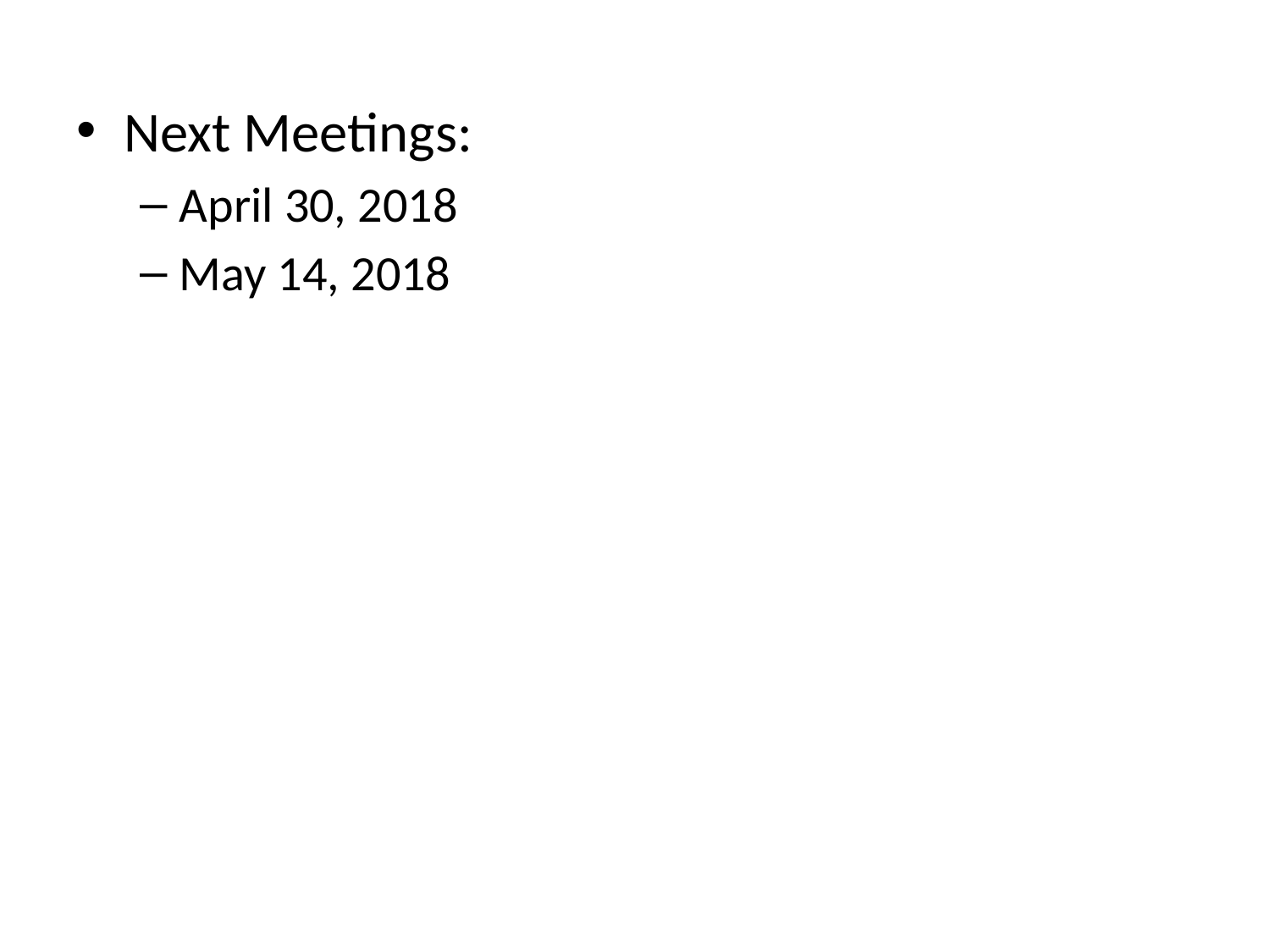

Next Meetings:
April 30, 2018
May 14, 2018